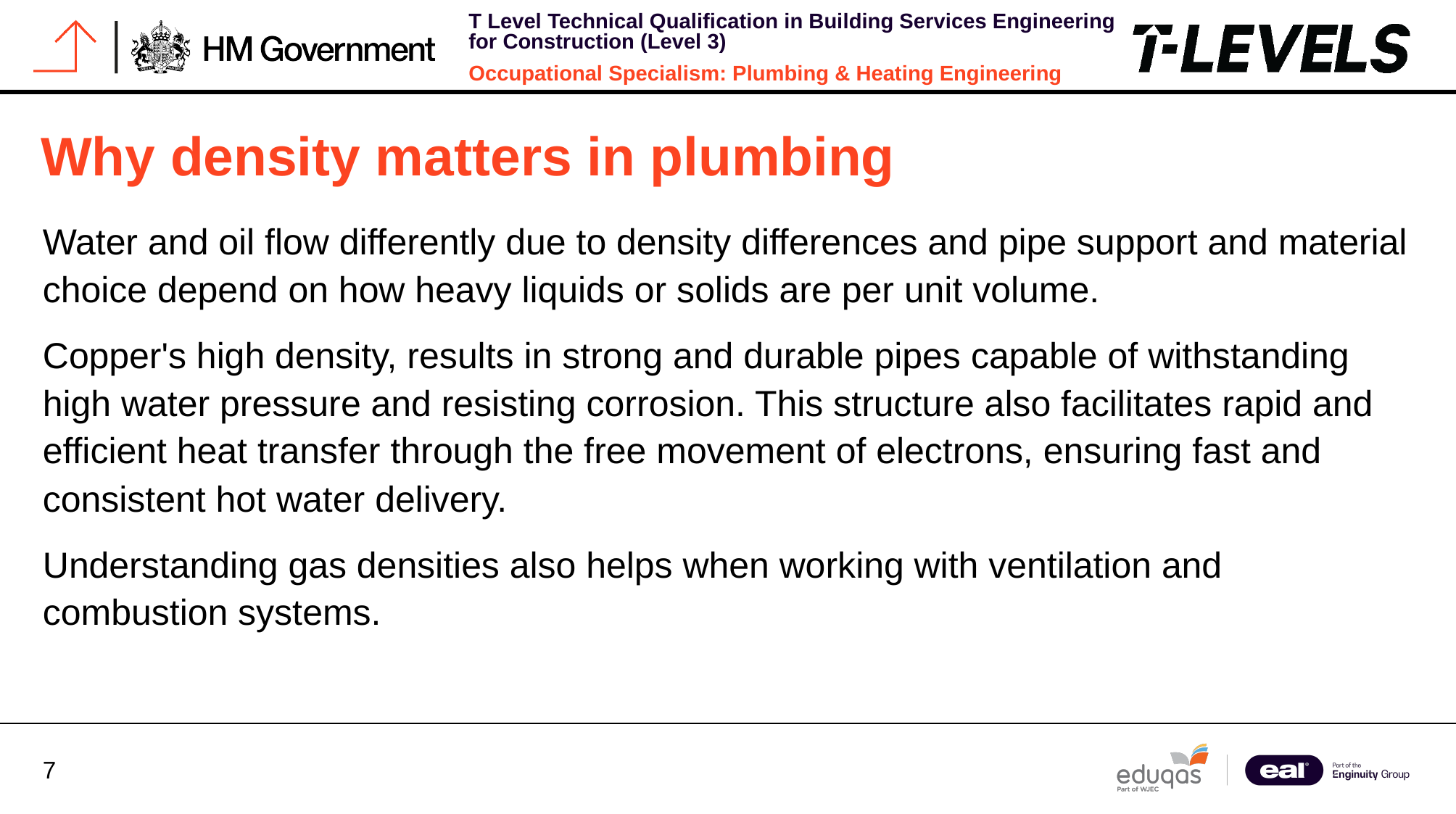

# Why density matters in plumbing
Water and oil flow differently due to density differences and pipe support and material choice depend on how heavy liquids or solids are per unit volume.
Copper's high density, results in strong and durable pipes capable of withstanding high water pressure and resisting corrosion. This structure also facilitates rapid and efficient heat transfer through the free movement of electrons, ensuring fast and consistent hot water delivery.
Understanding gas densities also helps when working with ventilation and combustion systems.